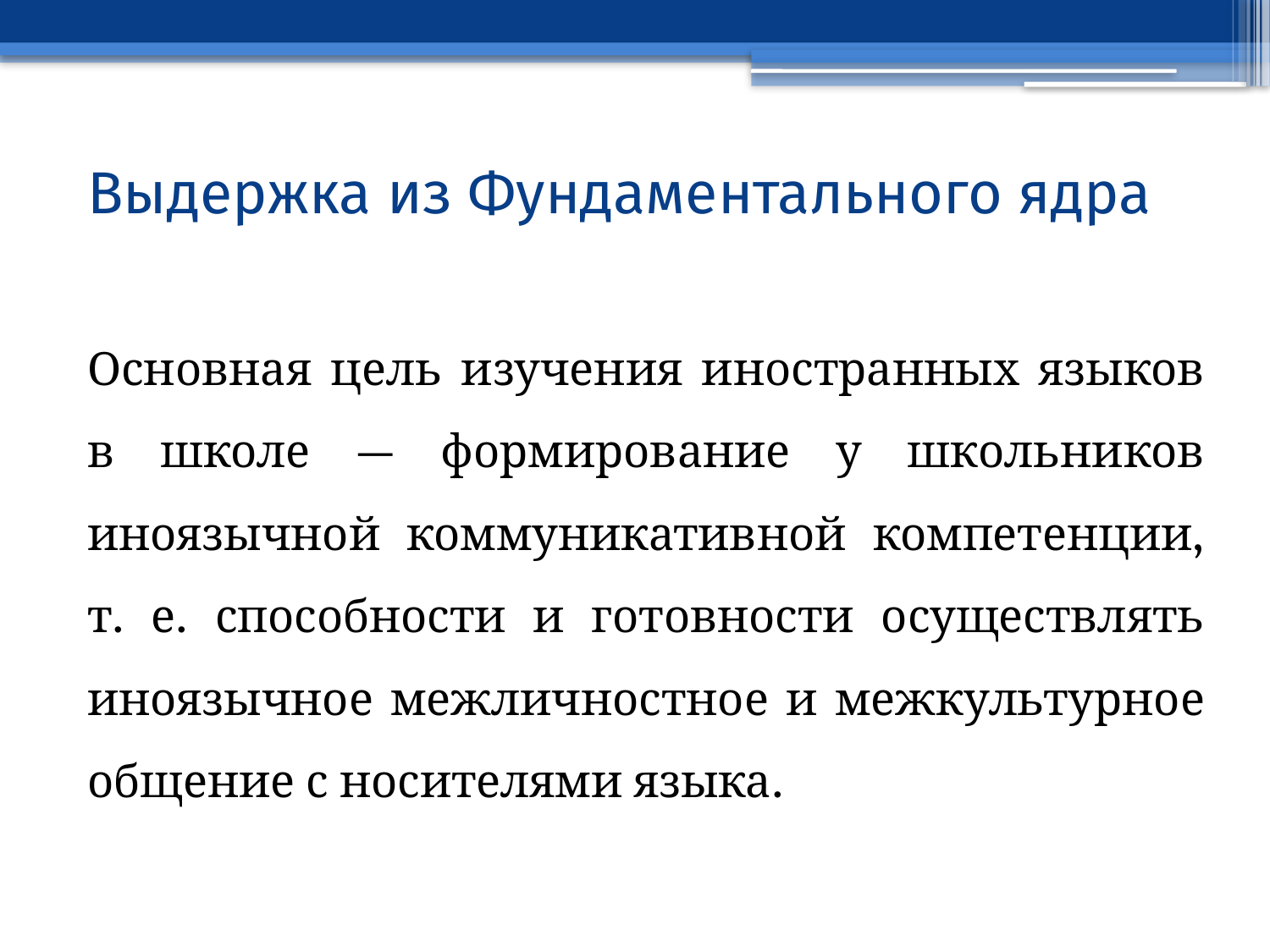

# Выдержка из Фундаментального ядра
Основная цель изучения иностранных языков в школе — формирование у школьников иноязычной коммуникативной компетенции, т. е. способности и готовности осуществлять иноязычное межличностное и межкультурное общение с носителями языка.